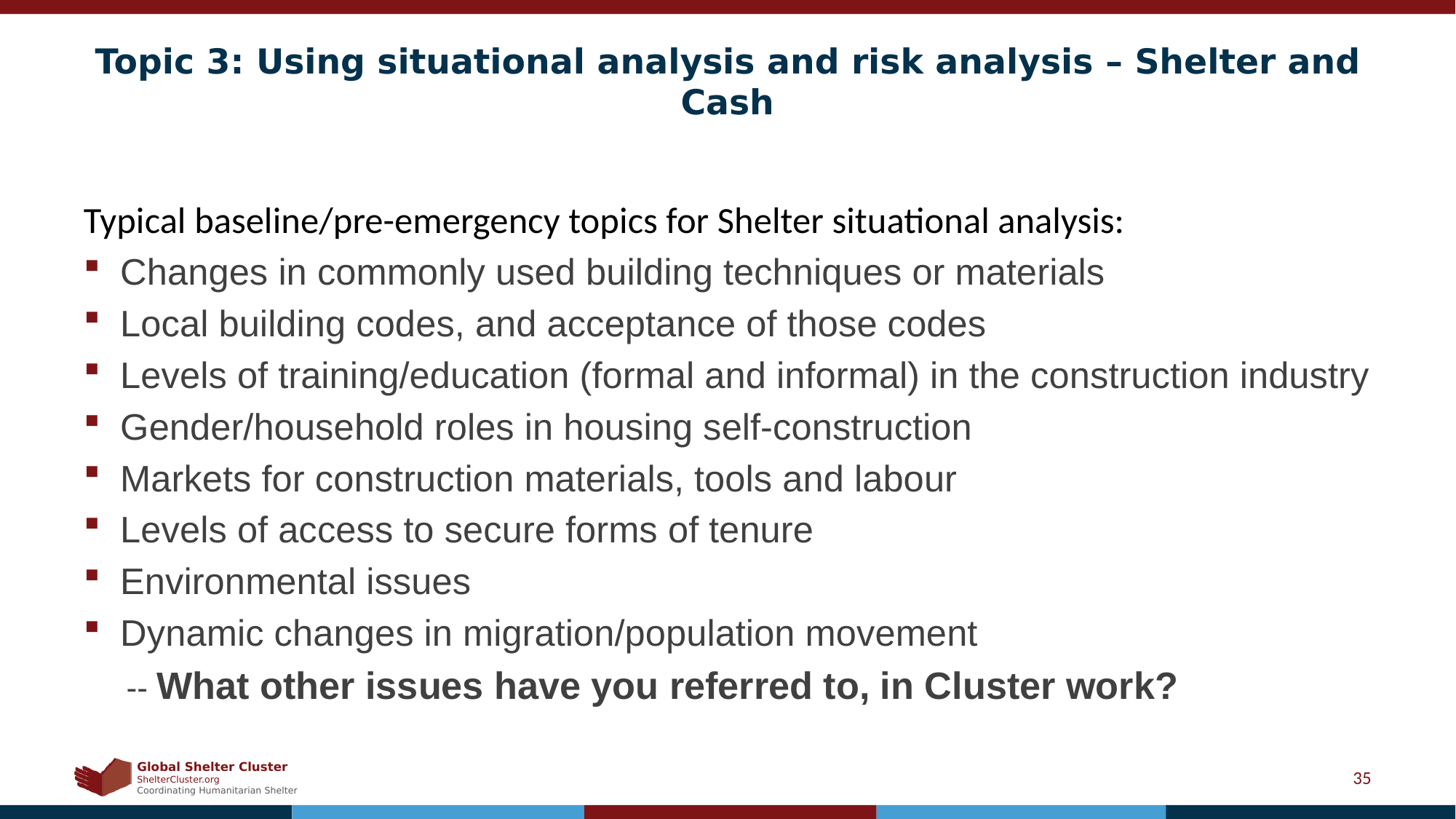

# Topic 3: Using situational analysis and risk analysis – Shelter and Cash
Typical baseline/pre-emergency topics for Shelter situational analysis:
Changes in commonly used building techniques or materials
Local building codes, and acceptance of those codes
Levels of training/education (formal and informal) in the construction industry
Gender/household roles in housing self-construction
Markets for construction materials, tools and labour
Levels of access to secure forms of tenure
Environmental issues
Dynamic changes in migration/population movement
-- What other issues have you referred to, in Cluster work?

35